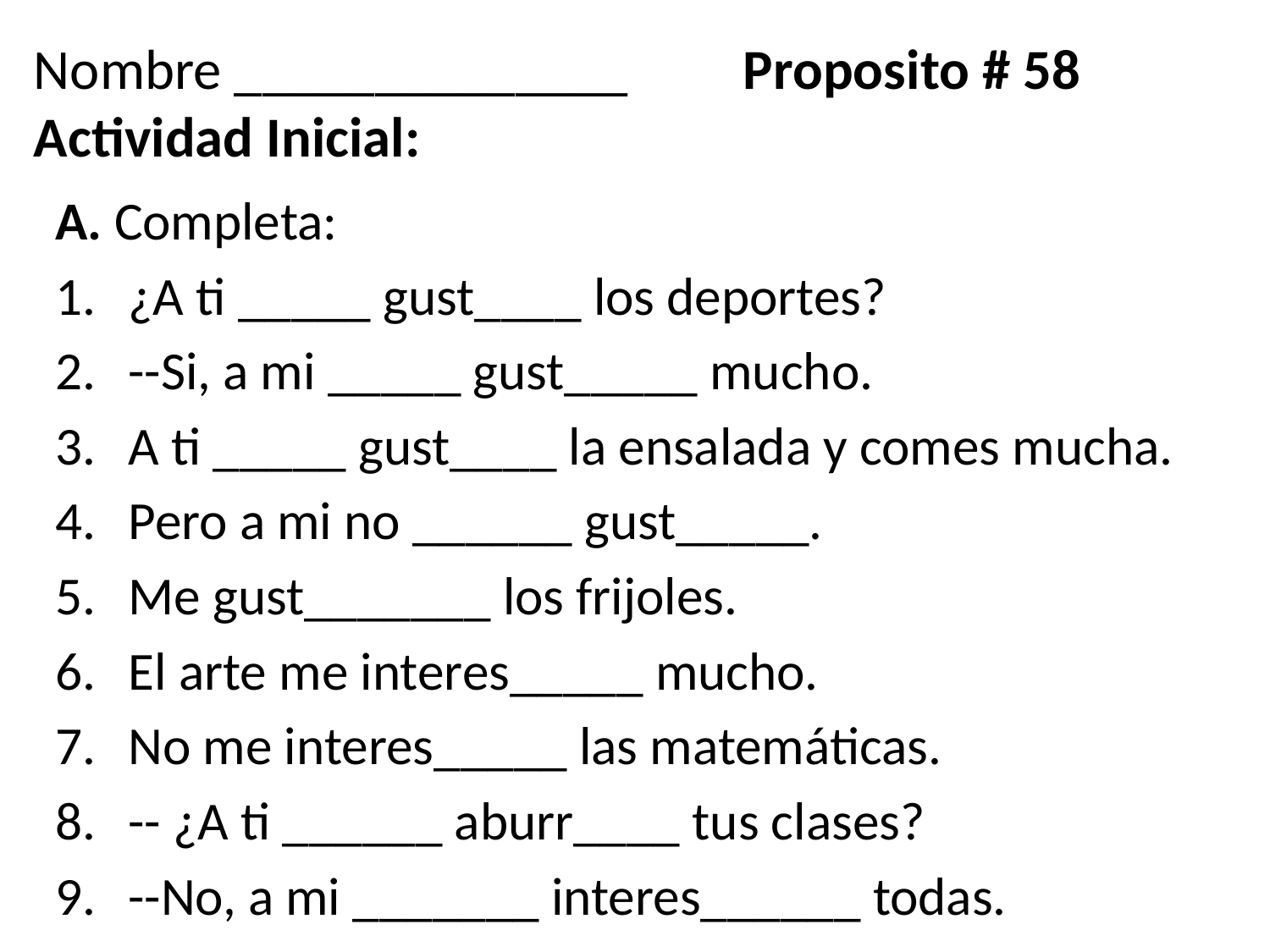

# Nombre ______________         Proposito # 58 Actividad Inicial:
A. Completa:
¿A ti _____ gust____ los deportes?
--Si, a mi _____ gust_____ mucho.
A ti _____ gust____ la ensalada y comes mucha.
Pero a mi no ______ gust_____.
Me gust_______ los frijoles.
El arte me interes_____ mucho.
No me interes_____ las matemáticas.
-- ¿A ti ______ aburr____ tus clases?
--No, a mi _______ interes______ todas.